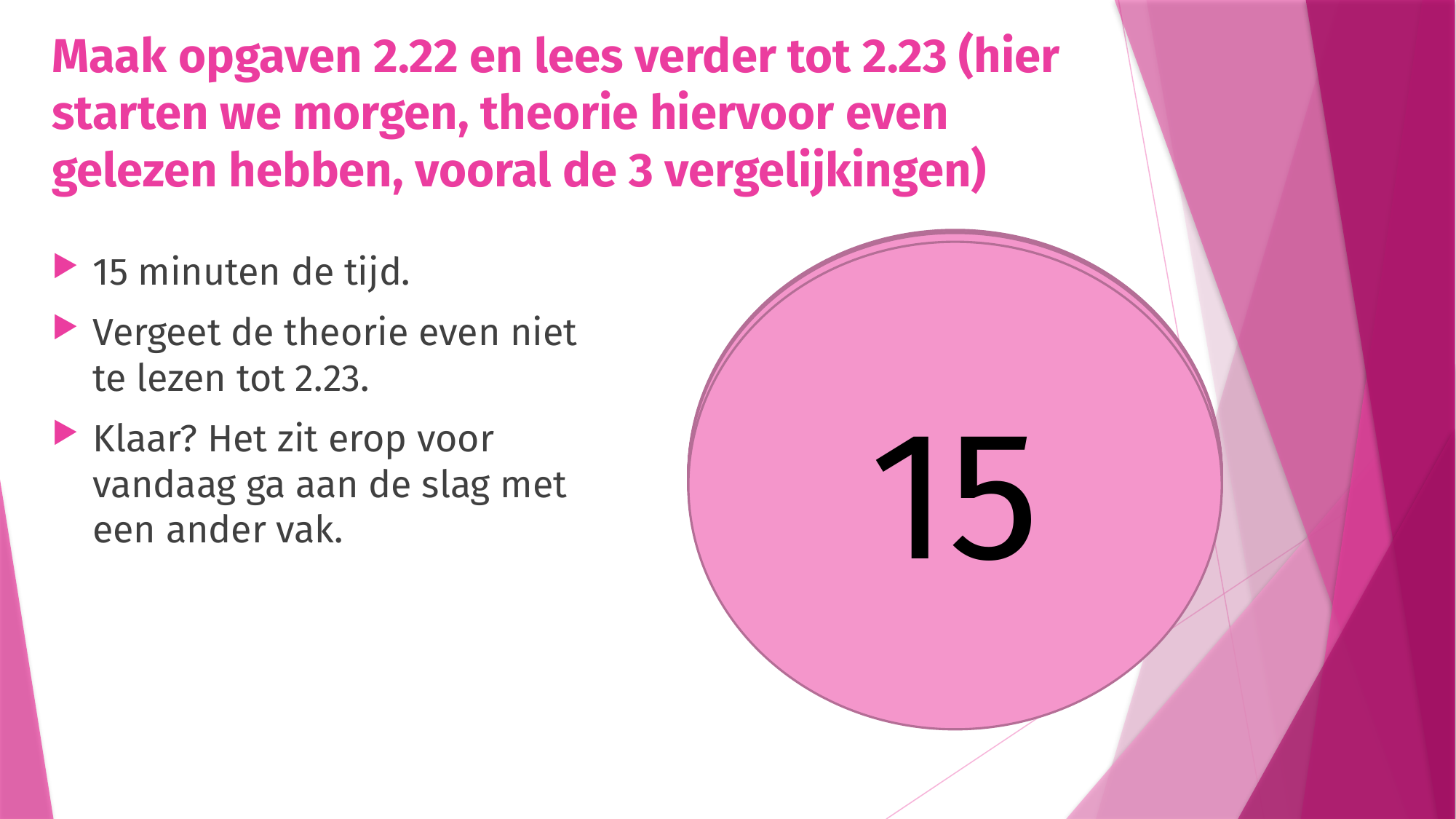

# Maak opgaven 2.22 en lees verder tot 2.23 (hier starten we morgen, theorie hiervoor even gelezen hebben, vooral de 3 vergelijkingen)
10
11
9
8
14
5
6
7
4
3
1
2
13
12
15 minuten de tijd.
Vergeet de theorie even niet te lezen tot 2.23.
Klaar? Het zit erop voor vandaag ga aan de slag met een ander vak.

15